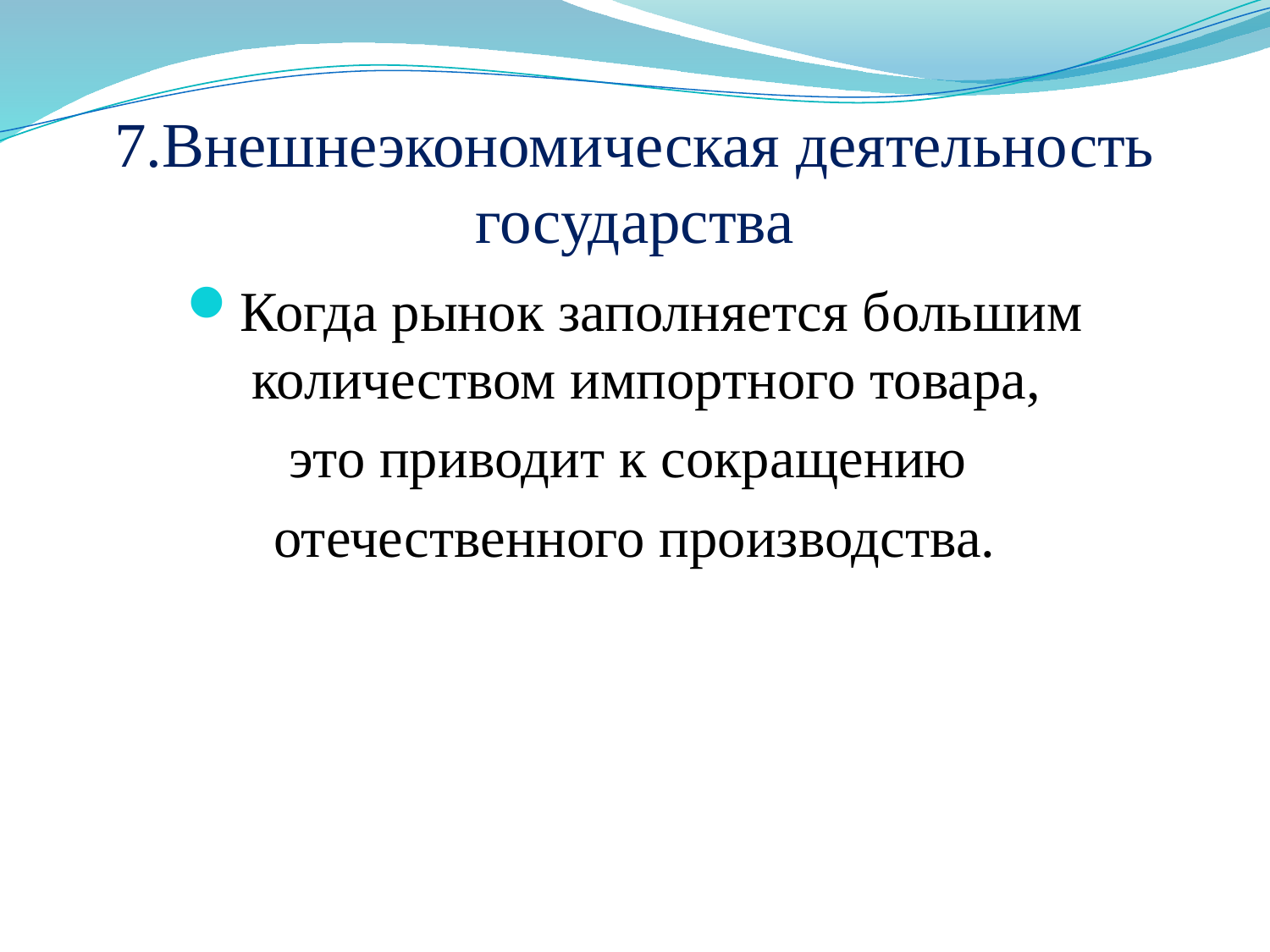

# 7.Внешнеэкономическая деятельность государства
Когда рынок заполняется большим количеством импортного товара,
это приводит к сокращению
отечественного производства.